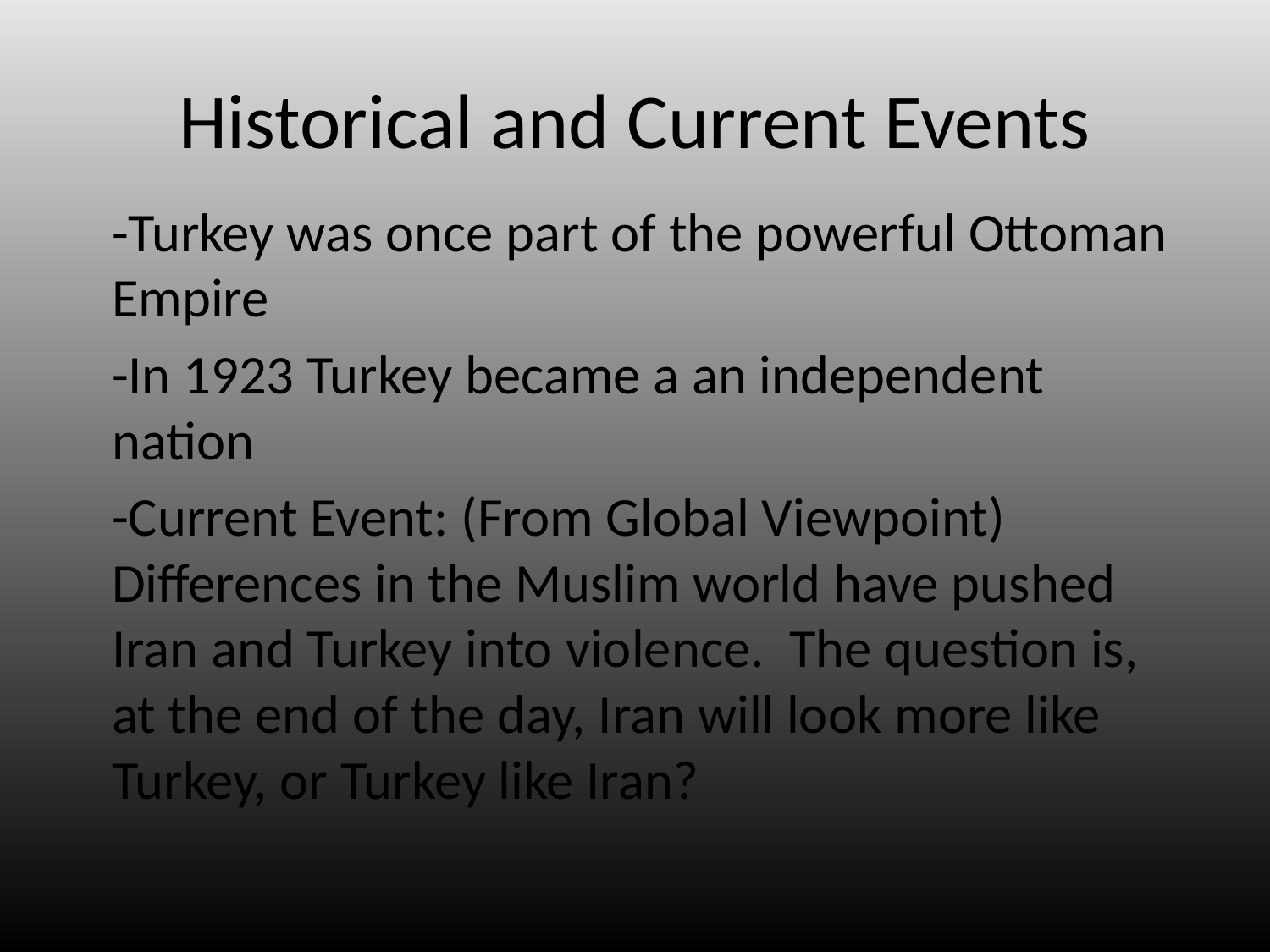

# Historical and Current Events
	-Turkey was once part of the powerful Ottoman Empire
	-In 1923 Turkey became a an independent nation
	-Current Event: (From Global Viewpoint) Differences in the Muslim world have pushed Iran and Turkey into violence.  The question is, at the end of the day, Iran will look more like Turkey, or Turkey like Iran?